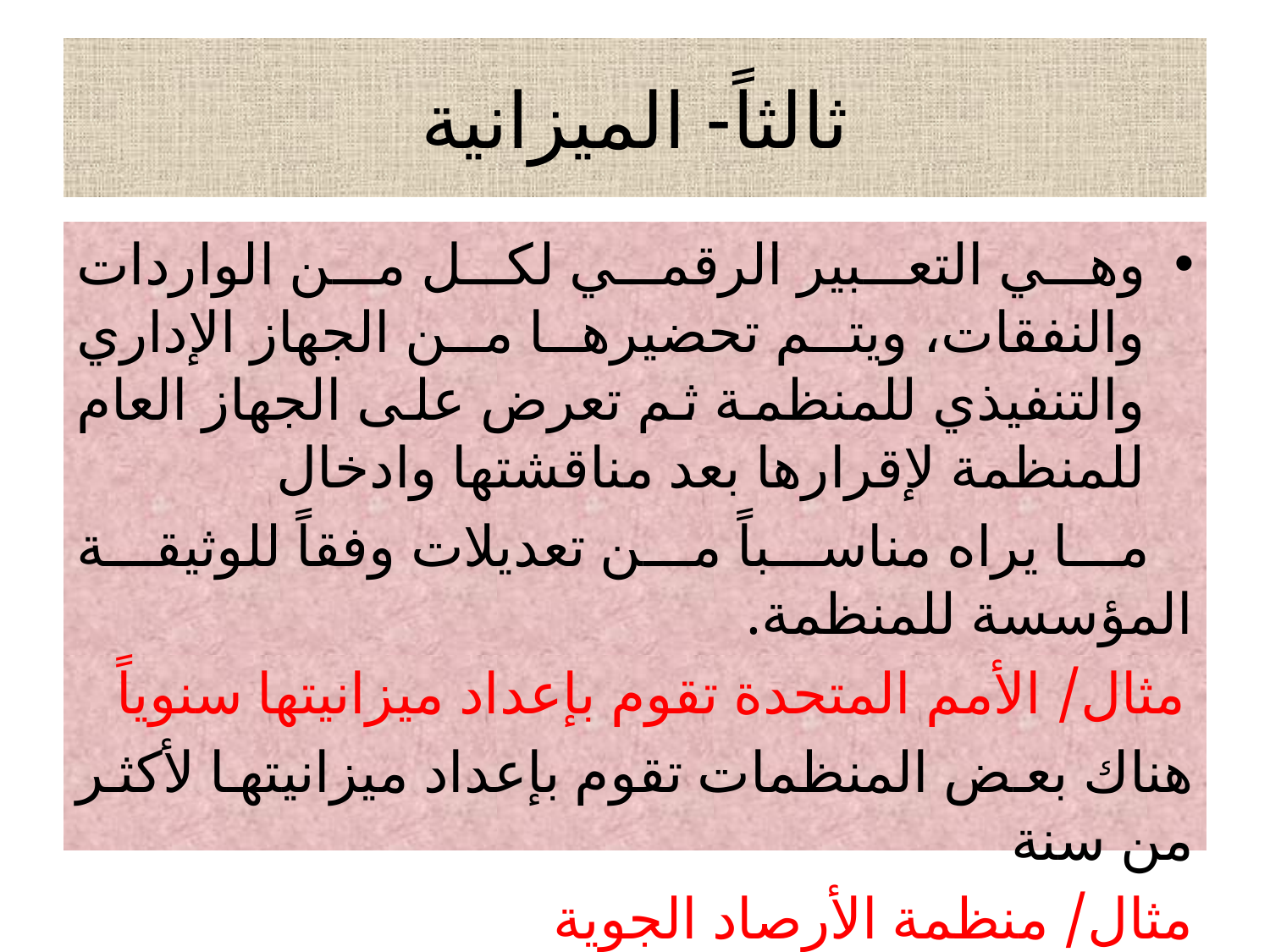

# ثالثاً- الميزانية
وهي التعبير الرقمي لكل من الواردات والنفقات، ويتم تحضيرها من الجهاز الإداري والتنفيذي للمنظمة ثم تعرض على الجهاز العام للمنظمة لإقرارها بعد مناقشتها وادخال
   ما يراه مناسباً من تعديلات وفقاً للوثيقة المؤسسة للمنظمة.
مثال/ الأمم المتحدة تقوم بإعداد ميزانيتها سنوياً
هناك بعض المنظمات تقوم بإعداد ميزانيتها لأكثر من سنة
مثال/ منظمة الأرصاد الجوية